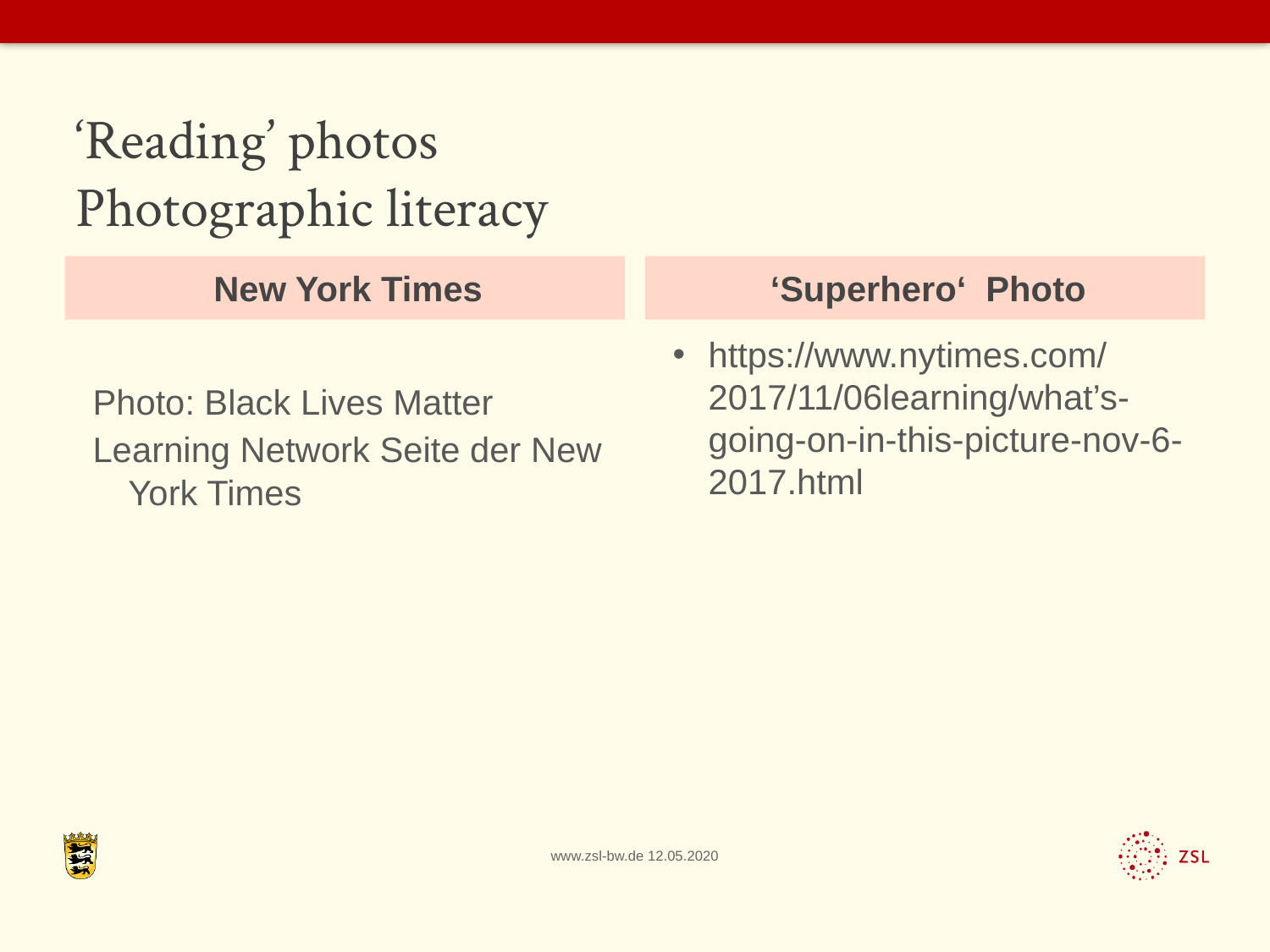

# ‘Reading’ photos Photographic literacy
New York Times
‘Superhero‘  Photo

Photo: Black Lives Matter
Learning Network Seite der New York Times

https://www.nytimes.com/2017/11/06learning/what’s-going-on-in-this-picture-nov-6-2017.html